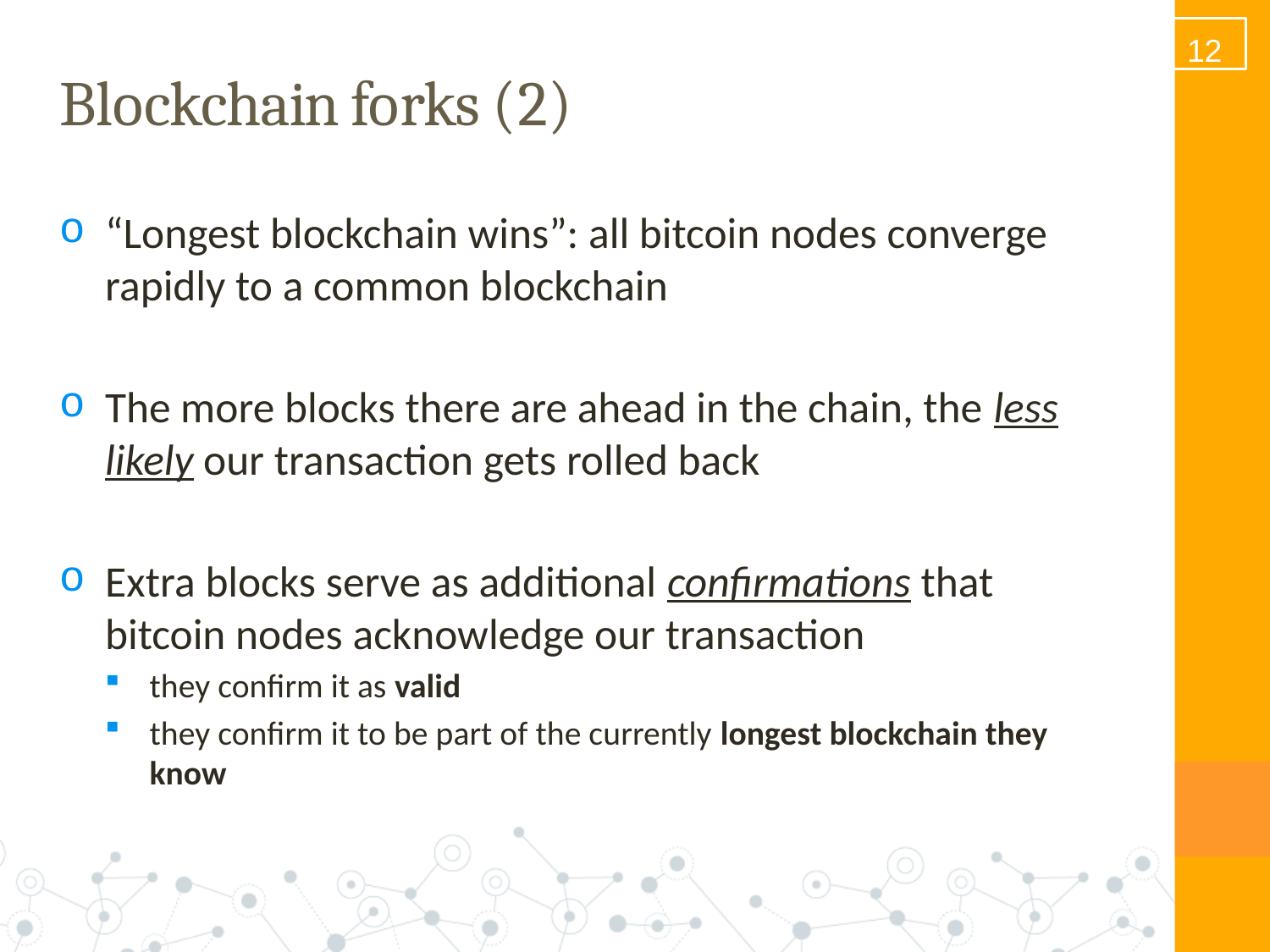

12
# Blockchain forks (2)
“Longest blockchain wins”: all bitcoin nodes converge rapidly to a common blockchain

The more blocks there are ahead in the chain, the less likely our transaction gets rolled back

Extra blocks serve as additional confirmations that bitcoin nodes acknowledge our transaction
they confirm it as valid
they confirm it to be part of the currently longest blockchain they know